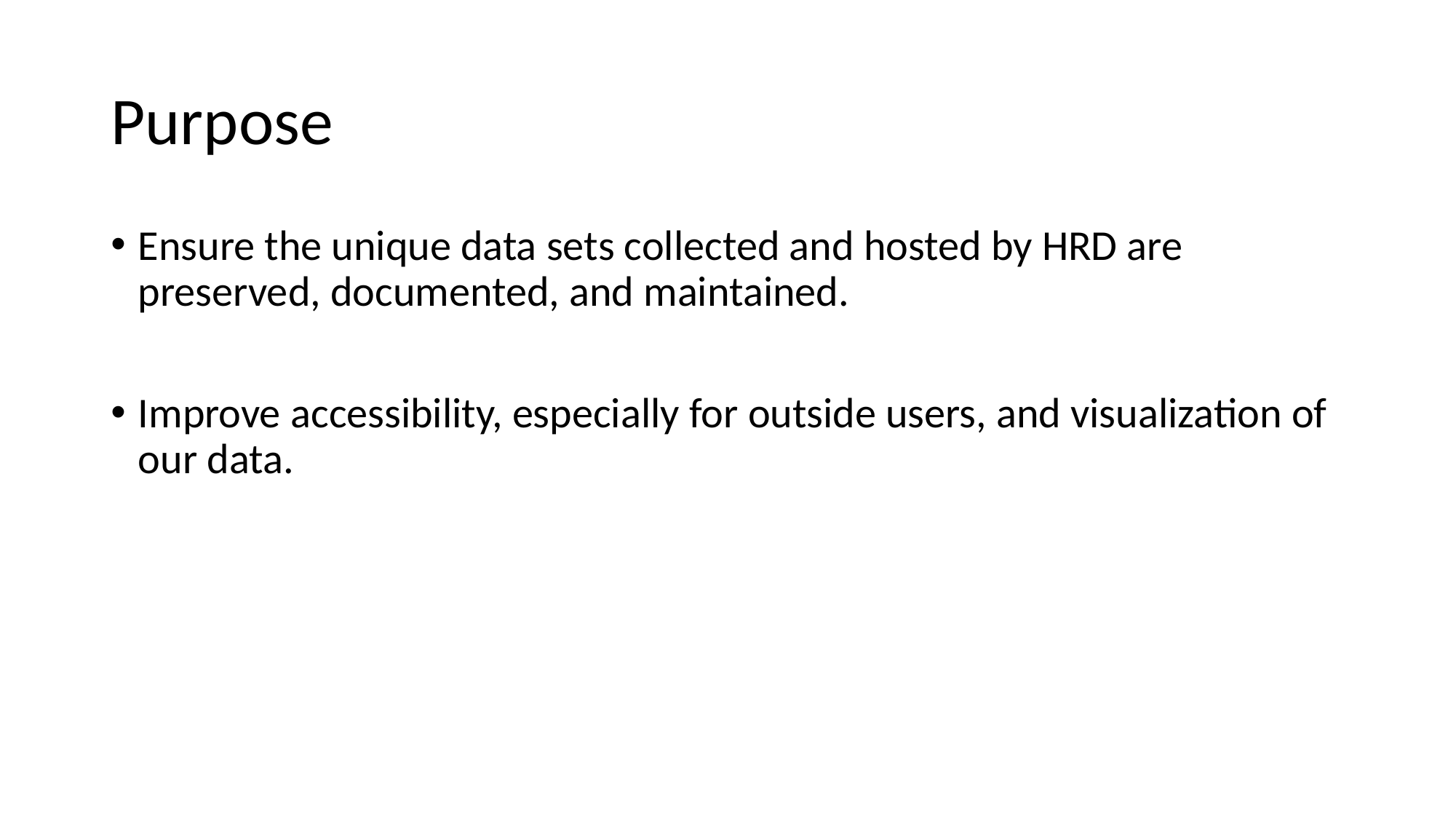

# Purpose
Ensure the unique data sets collected and hosted by HRD are preserved, documented, and maintained.

Improve accessibility, especially for outside users, and visualization of our data.